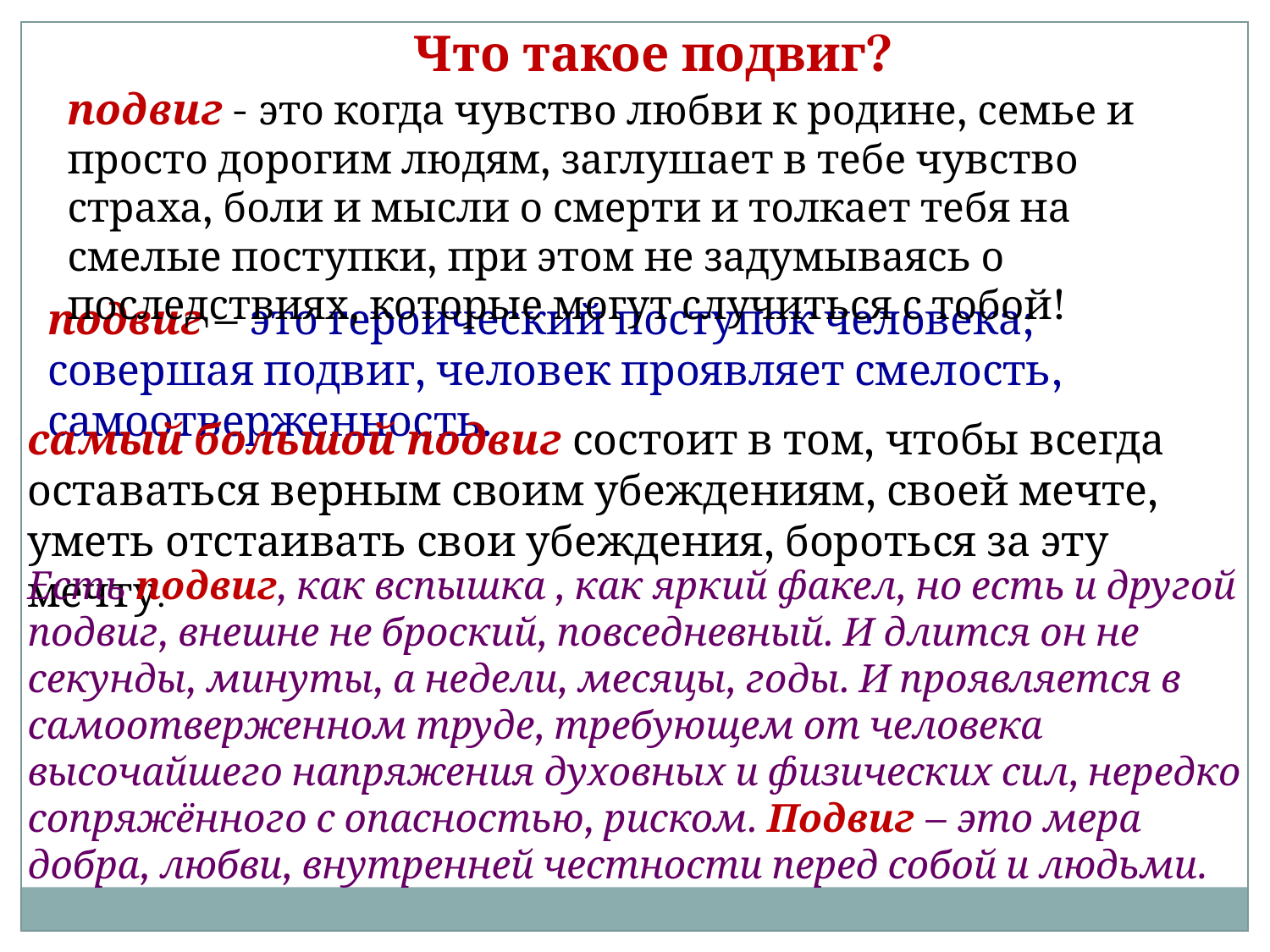

Что такое подвиг?
подвиг - это когда чувство любви к родине, семье и просто дорогим людям, заглушает в тебе чувство страха, боли и мысли о смерти и толкает тебя на смелые поступки, при этом не задумываясь о последствиях, которые могут случиться с тобой!
подвиг – это героический поступок человека; совершая подвиг, человек проявляет смелость, самоотверженность.
самый большой подвиг состоит в том, чтобы всегда оставаться верным своим убеждениям, своей мечте, уметь отстаивать свои убеждения, бороться за эту мечту.
Есть подвиг, как вспышка , как яркий факел, но есть и другой подвиг, внешне не броский, повседневный. И длится он не секунды, минуты, а недели, месяцы, годы. И проявляется в самоотверженном труде, требующем от человека высочайшего напряжения духовных и физических сил, нередко сопряжённого с опасностью, риском. Подвиг – это мера добра, любви, внутренней честности перед собой и людьми.